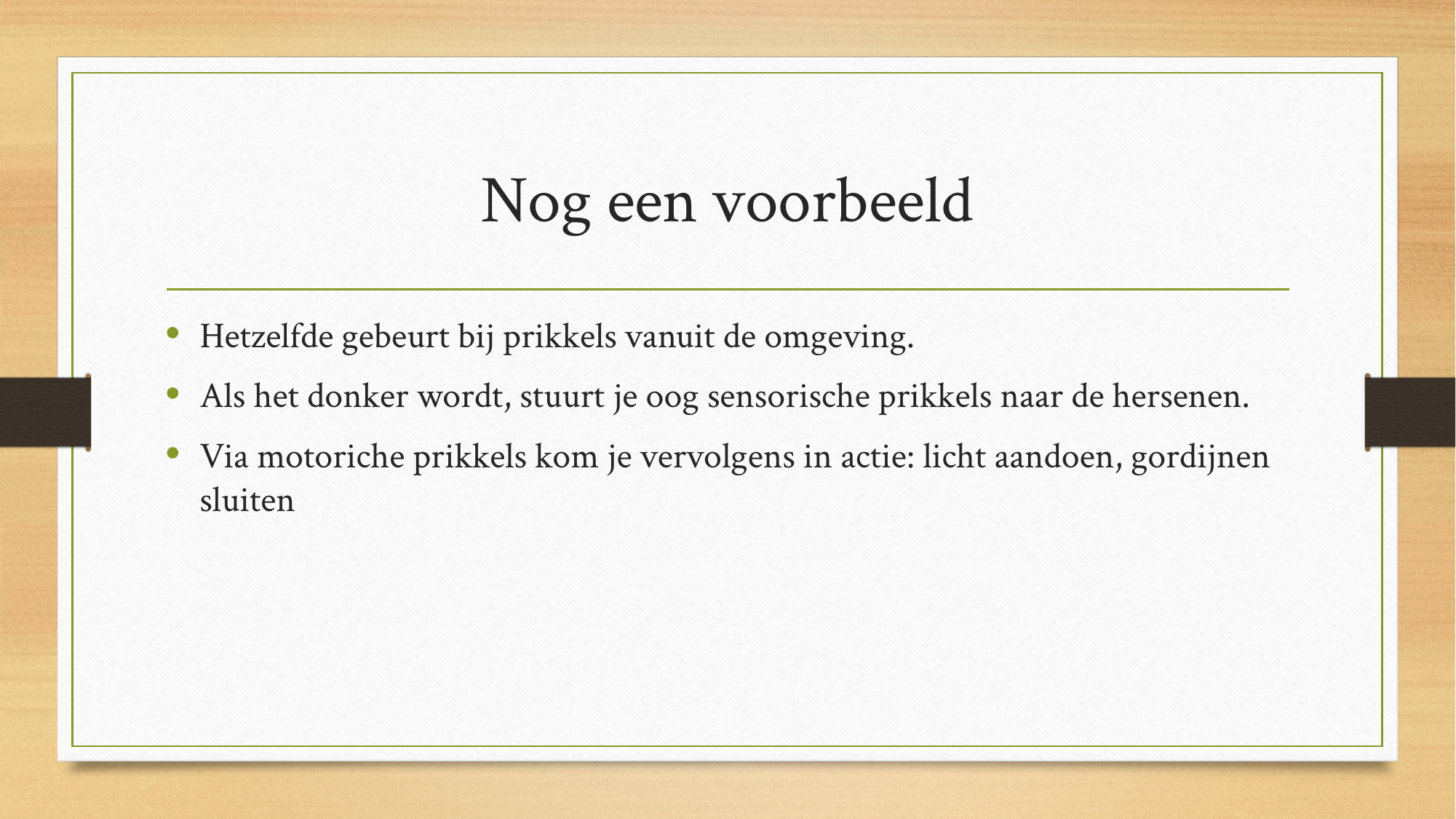

# Nog een voorbeeld
Hetzelfde gebeurt bij prikkels vanuit de omgeving.
Als het donker wordt, stuurt je oog sensorische prikkels naar de hersenen.
Via motoriche prikkels kom je vervolgens in actie: licht aandoen, gordijnen sluiten